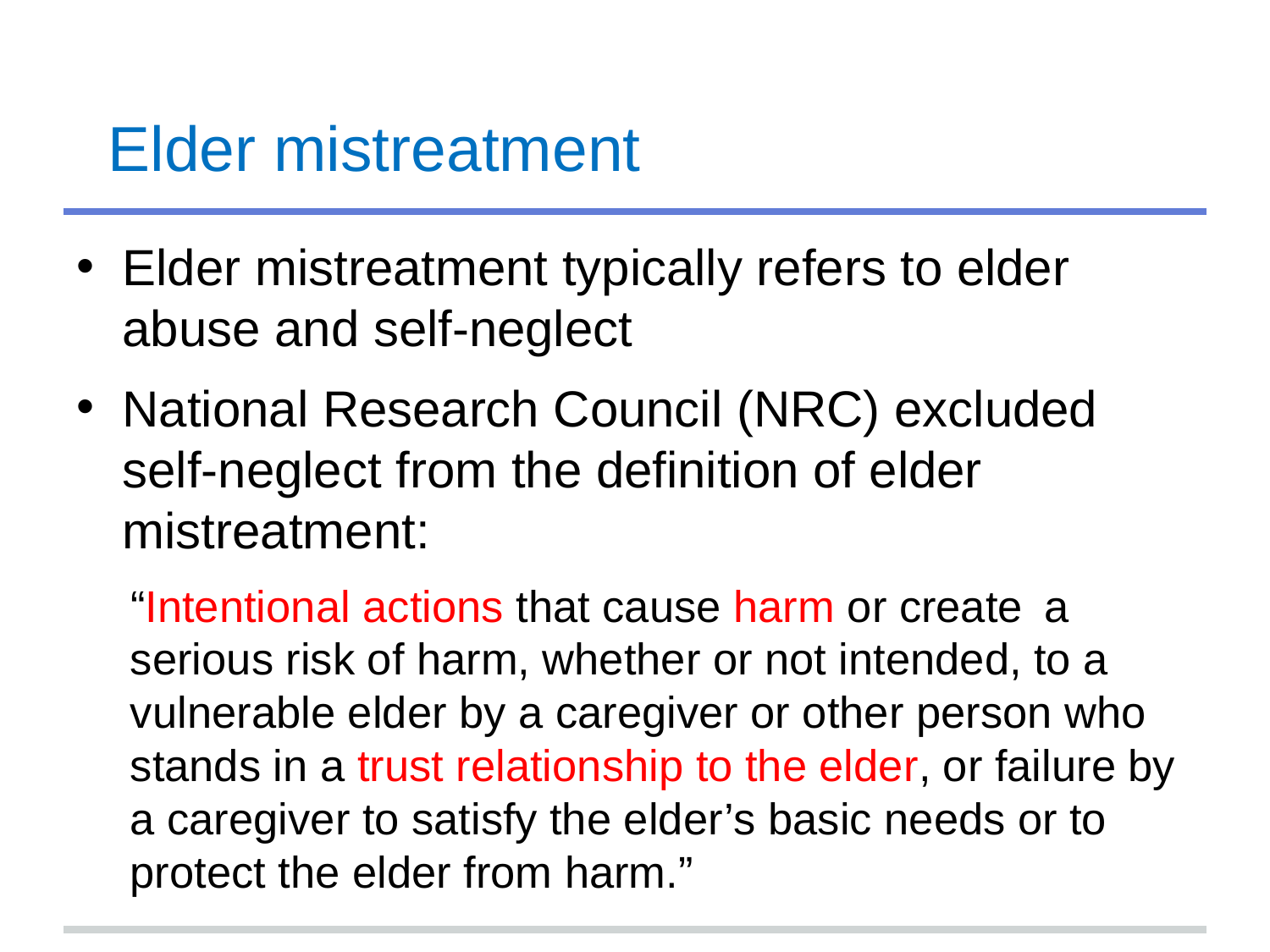

# Elder mistreatment
Elder mistreatment typically refers to elder abuse and self-neglect
National Research Council (NRC) excluded self-neglect from the definition of elder mistreatment:
“Intentional actions that cause harm or create 	a serious risk of harm, whether or not intended, to a vulnerable elder by a caregiver or other person who stands in a trust relationship to the elder, or failure by a caregiver to satisfy the elder’s basic needs or to protect the elder from harm.”